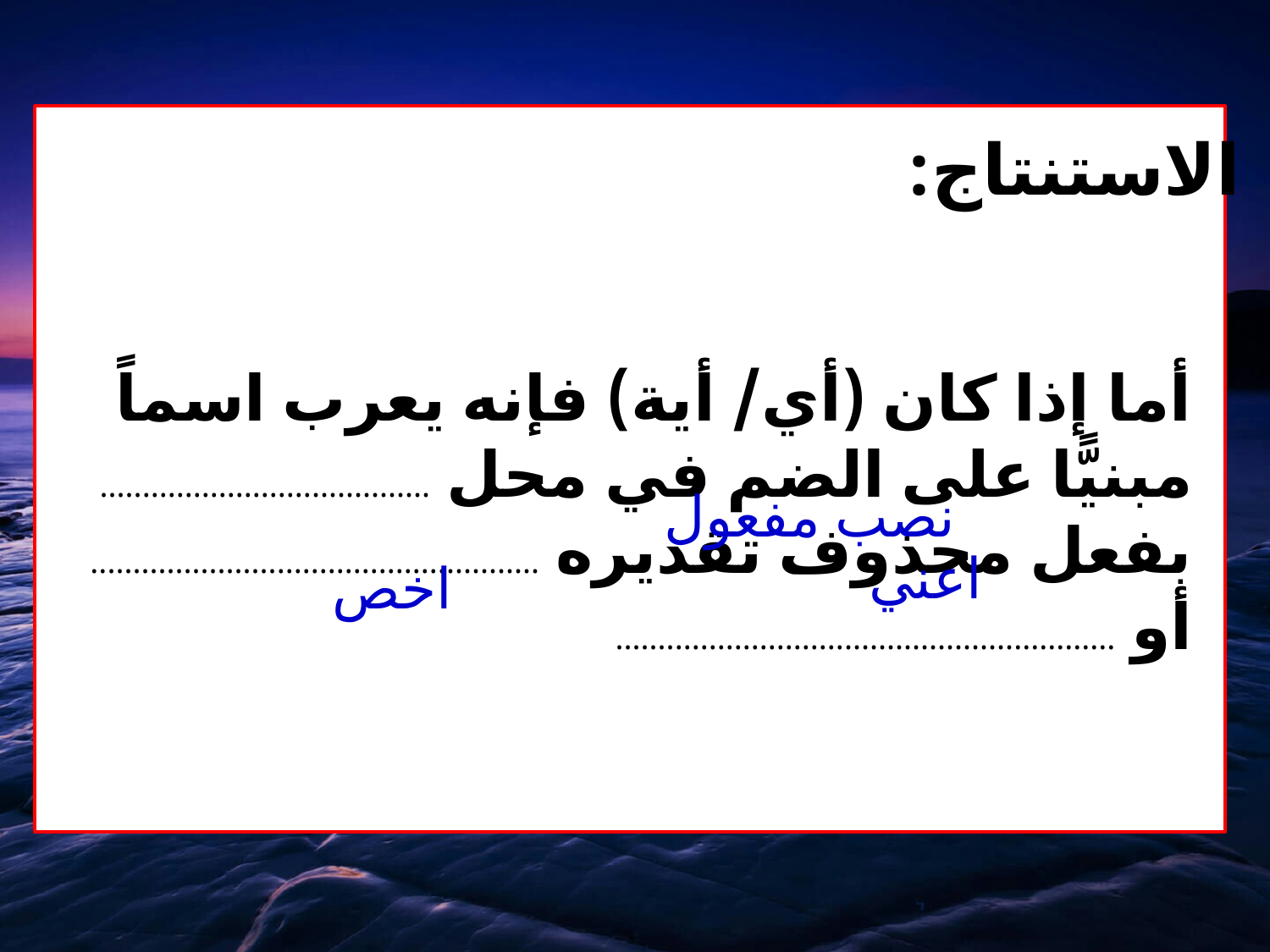

الاستنتاج:
أما إذا كان (أي/ أية) فإنه يعرب اسماً مبنيًّا على الضم في محل ....................................... بفعل محذوف تقديره ..................................................... أو ...........................................................
نصب مفعول
اعني
اخص